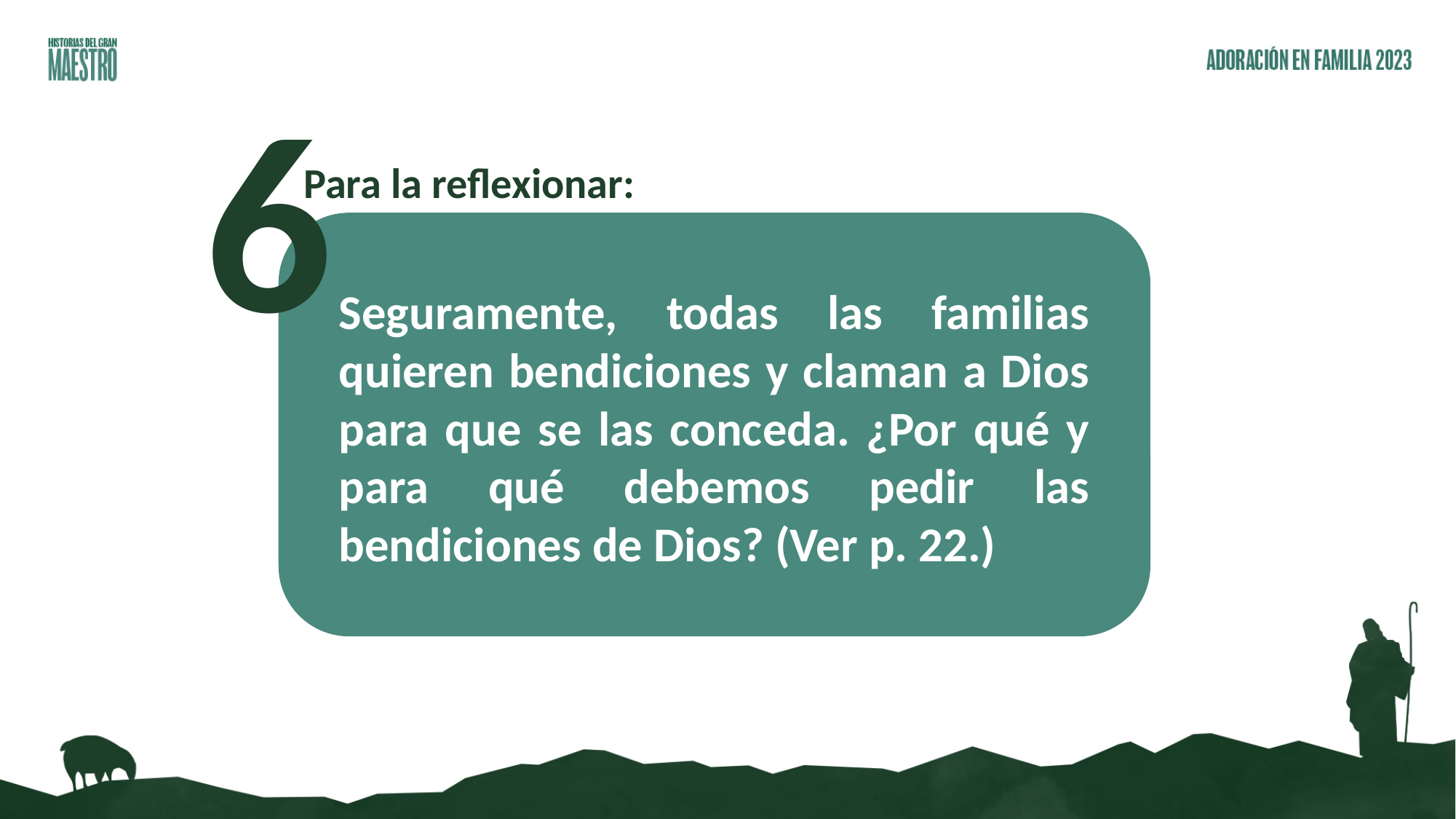

6
Para la reflexionar:

Seguramente, todas las familias quieren bendiciones y claman a Dios para que se las conceda. ¿Por qué y para qué debemos pedir las bendiciones de Dios? (Ver p. 22.)